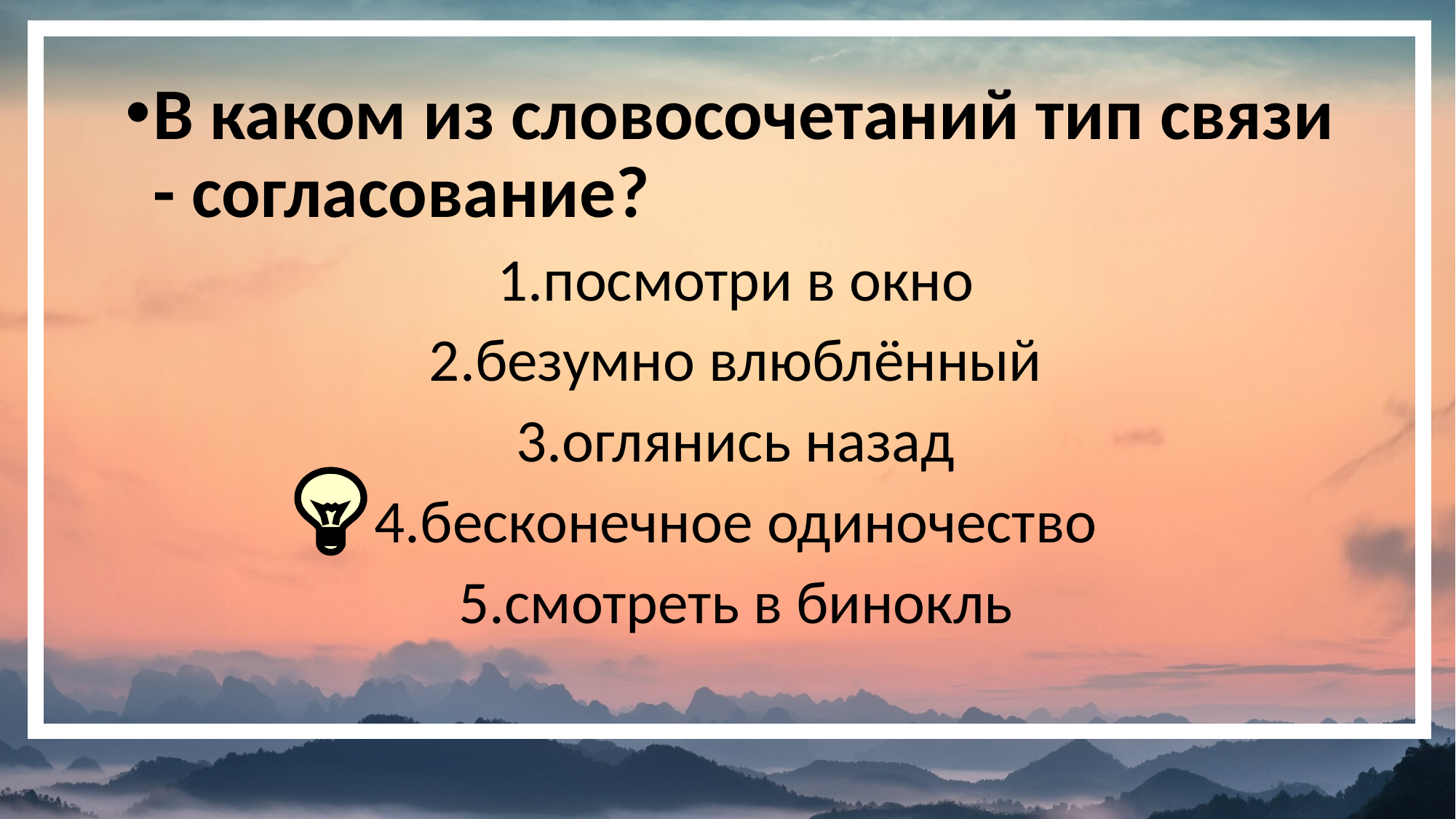

В каком из словосочетаний тип связи - согласование?
1.посмотри в окно
2.безумно влюблённый
3.оглянись назад
4.бесконечное одиночество
5.смотреть в бинокль